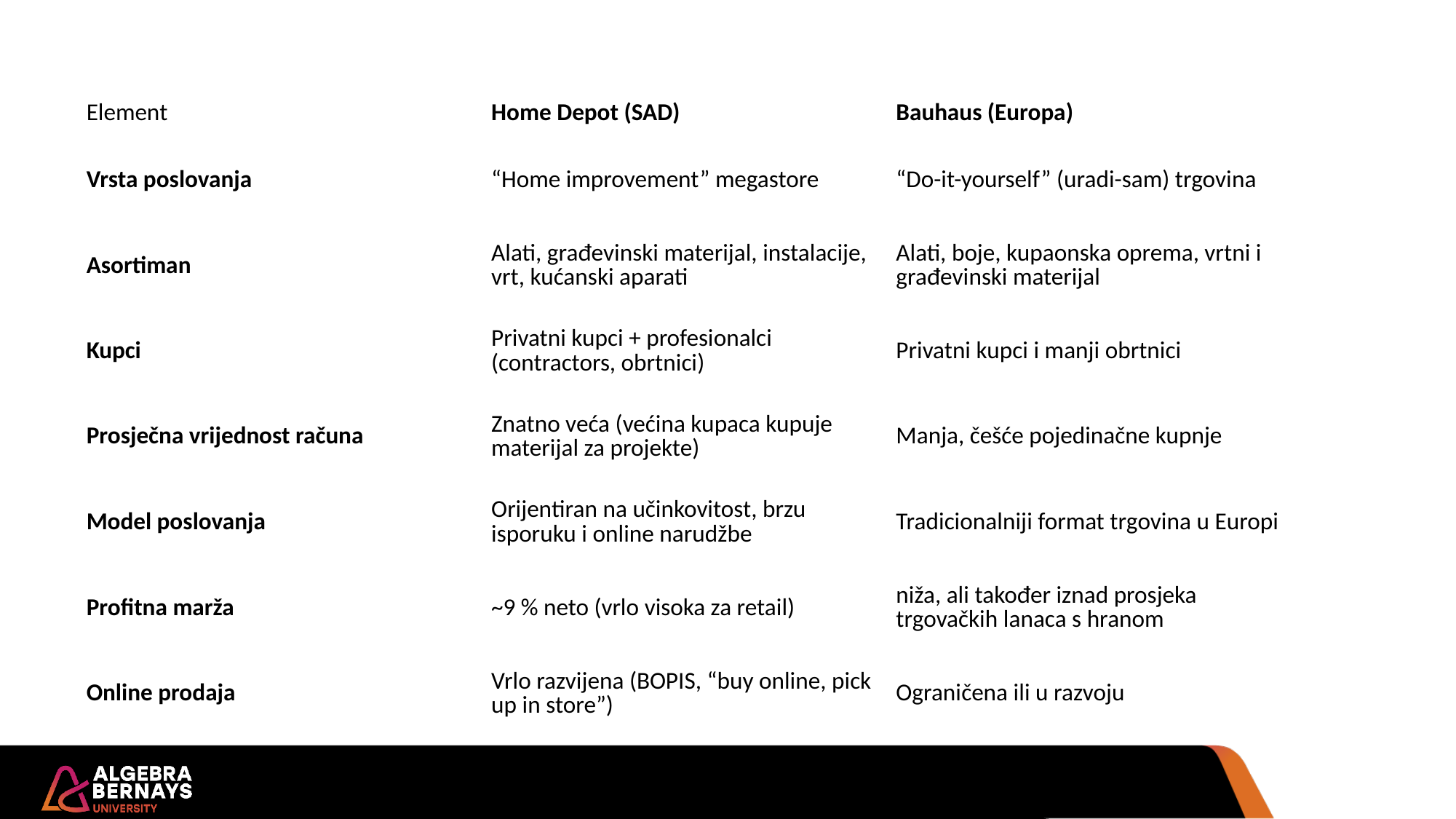

| Element | Home Depot (SAD) | Bauhaus (Europa) |
| --- | --- | --- |
| Vrsta poslovanja | “Home improvement” megastore | “Do-it-yourself” (uradi-sam) trgovina |
| Asortiman | Alati, građevinski materijal, instalacije, vrt, kućanski aparati | Alati, boje, kupaonska oprema, vrtni i građevinski materijal |
| Kupci | Privatni kupci + profesionalci (contractors, obrtnici) | Privatni kupci i manji obrtnici |
| Prosječna vrijednost računa | Znatno veća (većina kupaca kupuje materijal za projekte) | Manja, češće pojedinačne kupnje |
| Model poslovanja | Orijentiran na učinkovitost, brzu isporuku i online narudžbe | Tradicionalniji format trgovina u Europi |
| Profitna marža | ~9 % neto (vrlo visoka za retail) | niža, ali također iznad prosjeka trgovačkih lanaca s hranom |
| Online prodaja | Vrlo razvijena (BOPIS, “buy online, pick up in store”) | Ograničena ili u razvoju |